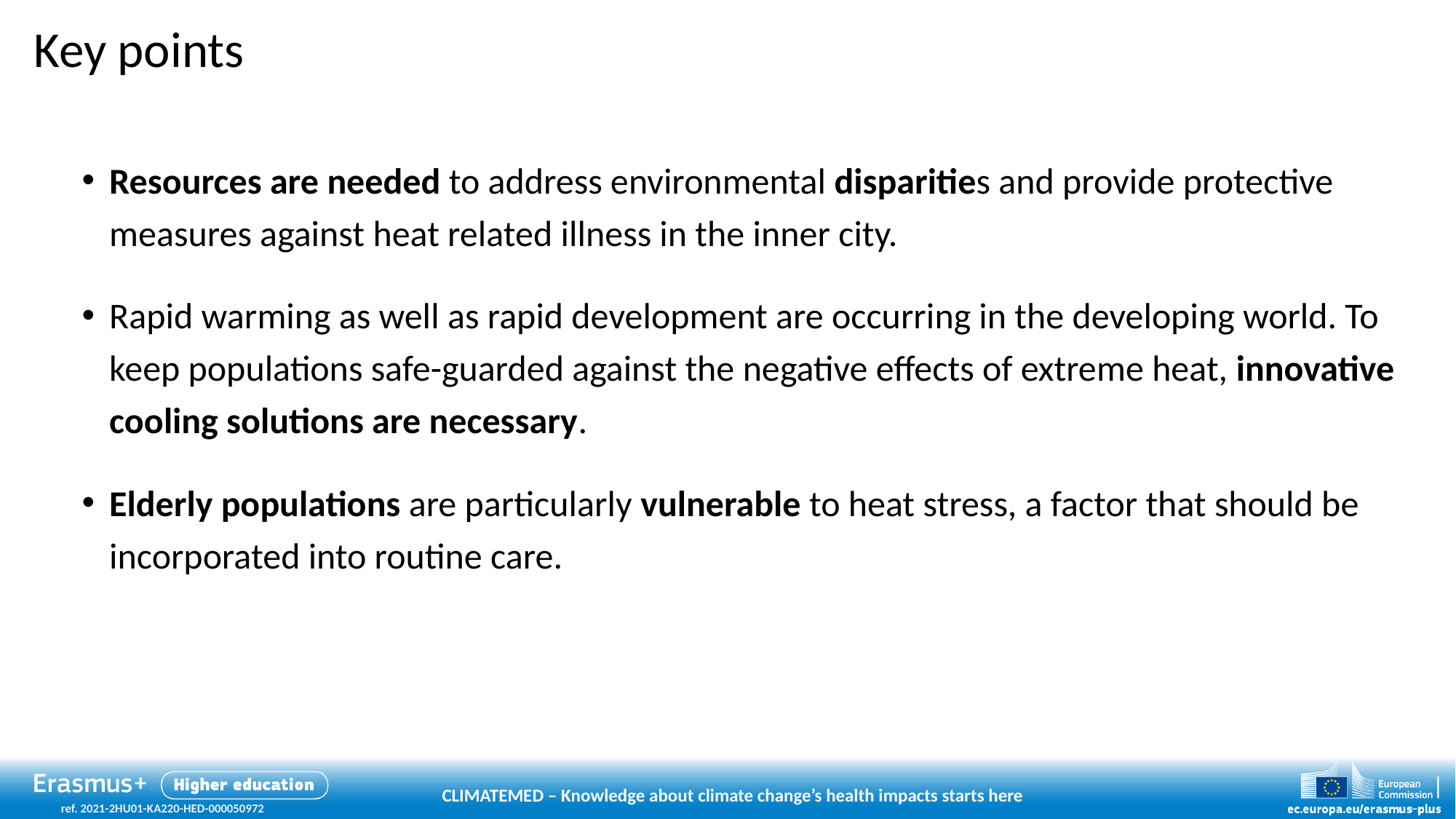

# Key points
Resources are needed to address environmental disparities and provide protective measures against heat related illness in the inner city.
Rapid warming as well as rapid development are occurring in the developing world. To keep populations safe-guarded against the negative effects of extreme heat, innovative cooling solutions are necessary.
Elderly populations are particularly vulnerable to heat stress, a factor that should be incorporated into routine care.